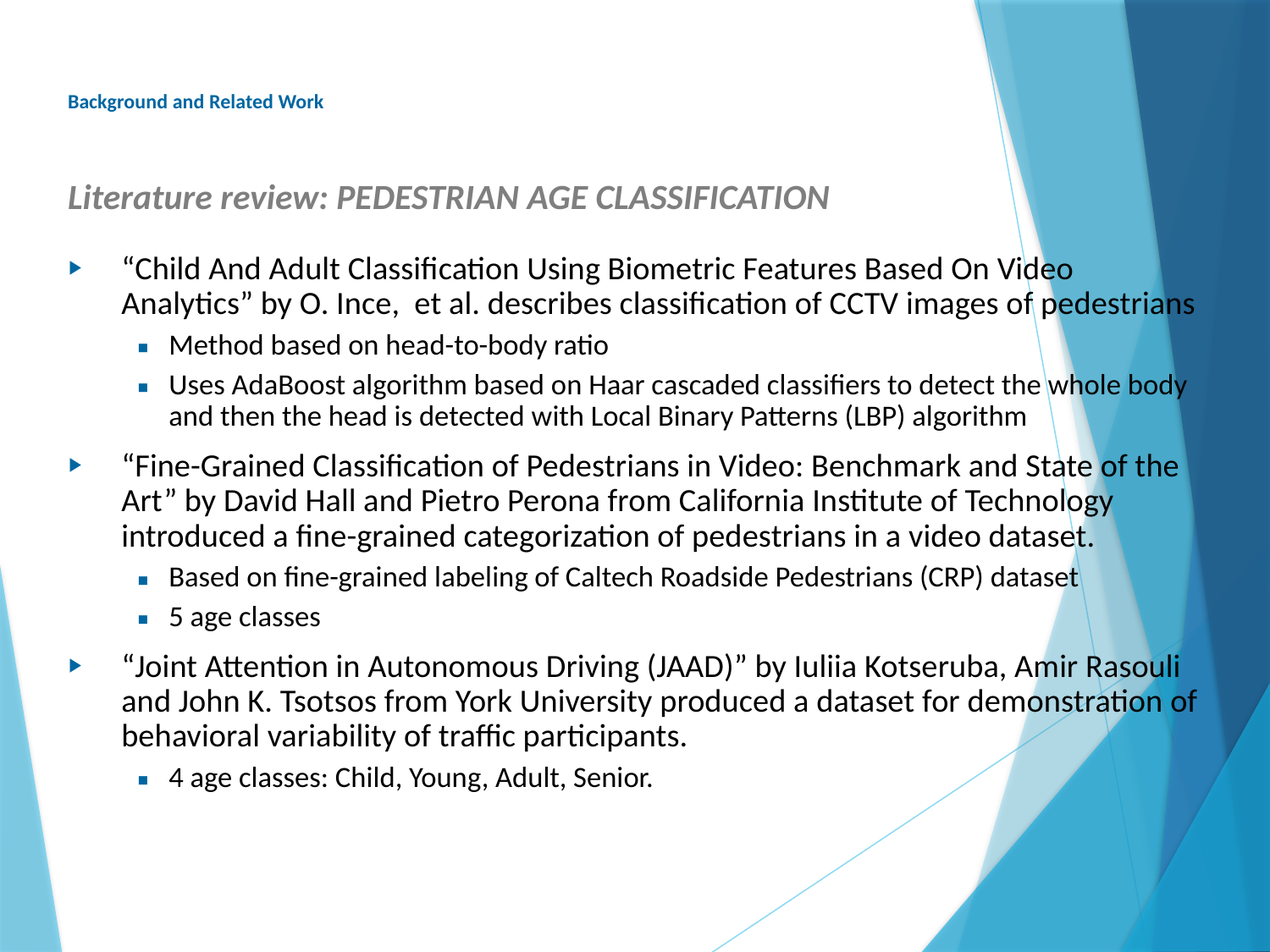

# Background and Related Work
Literature review: PEDESTRIAN AGE CLASSIFICATION
“Child And Adult Classification Using Biometric Features Based On Video Analytics” by O. Ince,  et al. describes classification of CCTV images of pedestrians
Method based on head-to-body ratio
Uses AdaBoost algorithm based on Haar cascaded classifiers to detect the whole body and then the head is detected with Local Binary Patterns (LBP) algorithm
“Fine-Grained Classification of Pedestrians in Video: Benchmark and State of the Art” by David Hall and Pietro Perona from California Institute of Technology introduced a fine-grained categorization of pedestrians in a video dataset.
Based on fine-grained labeling of Caltech Roadside Pedestrians (CRP) dataset
5 age classes
“Joint Attention in Autonomous Driving (JAAD)” by Iuliia Kotseruba, Amir Rasouli and John K. Tsotsos from York University produced a dataset for demonstration of behavioral variability of traffic participants.
4 age classes: Child, Young, Adult, Senior.